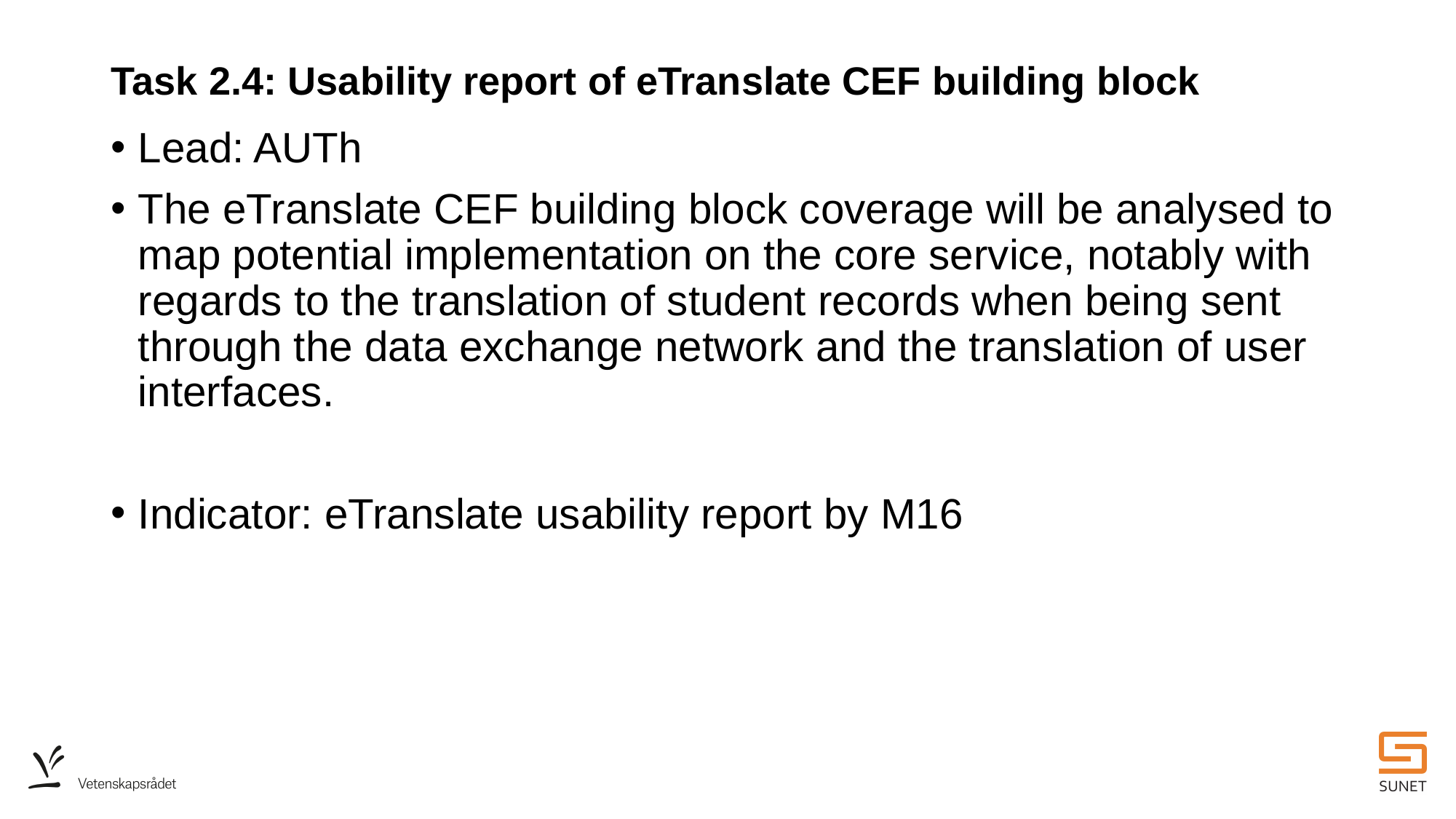

# Task 2.4: Usability report of eTranslate CEF building block
Lead: AUTh
The eTranslate CEF building block coverage will be analysed to map potential implementation on the core service, notably with regards to the translation of student records when being sent through the data exchange network and the translation of user interfaces.

Indicator: eTranslate usability report by M16